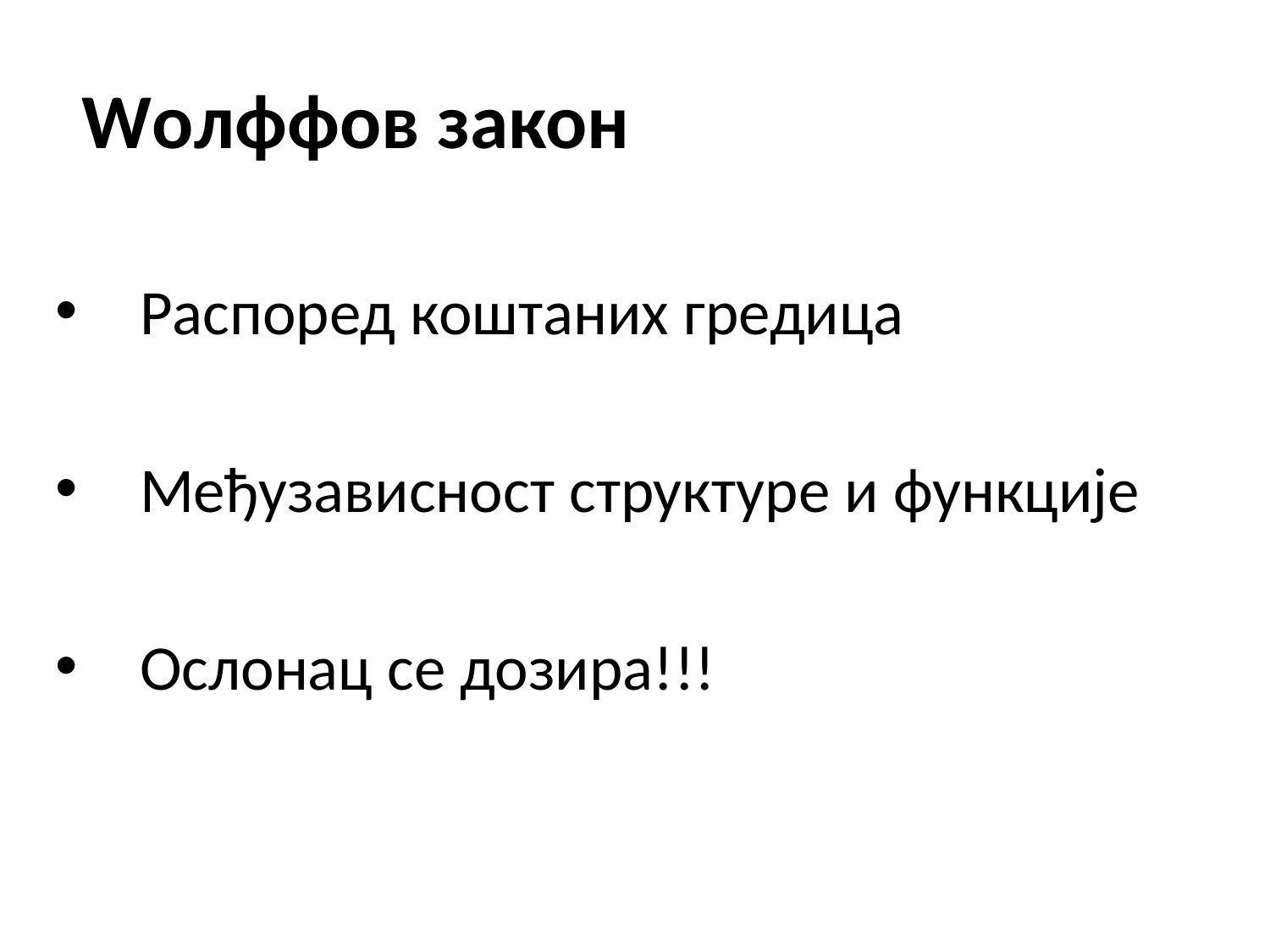

# Wолффов закон
Распоред коштаних гредица

Међузависност структуре и функције

Ослонац се дозира!!!